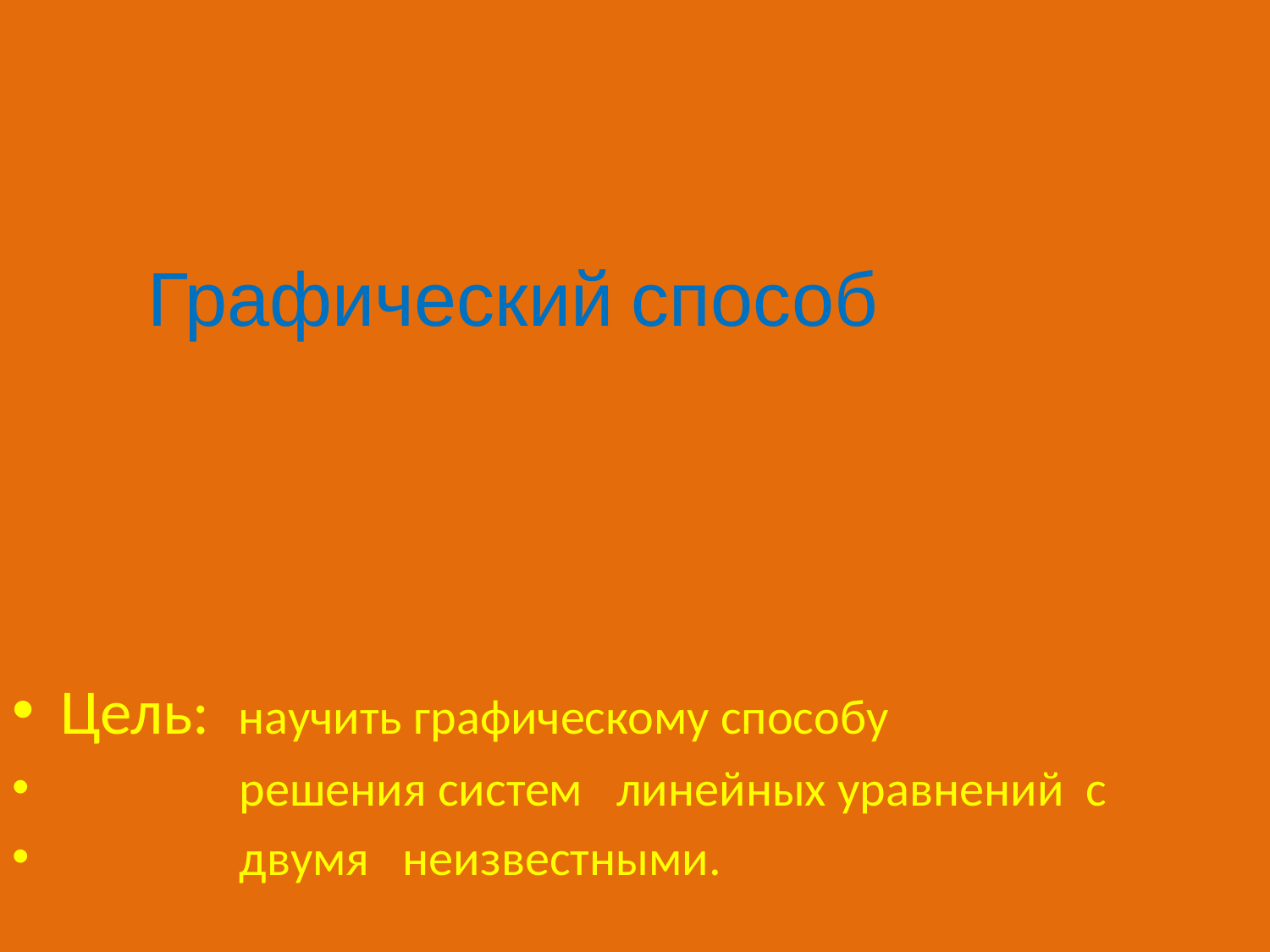

# Графический способ
Цель:  научить графическому способу
                решения систем   линейных уравнений  с
                двумя   неизвестными.